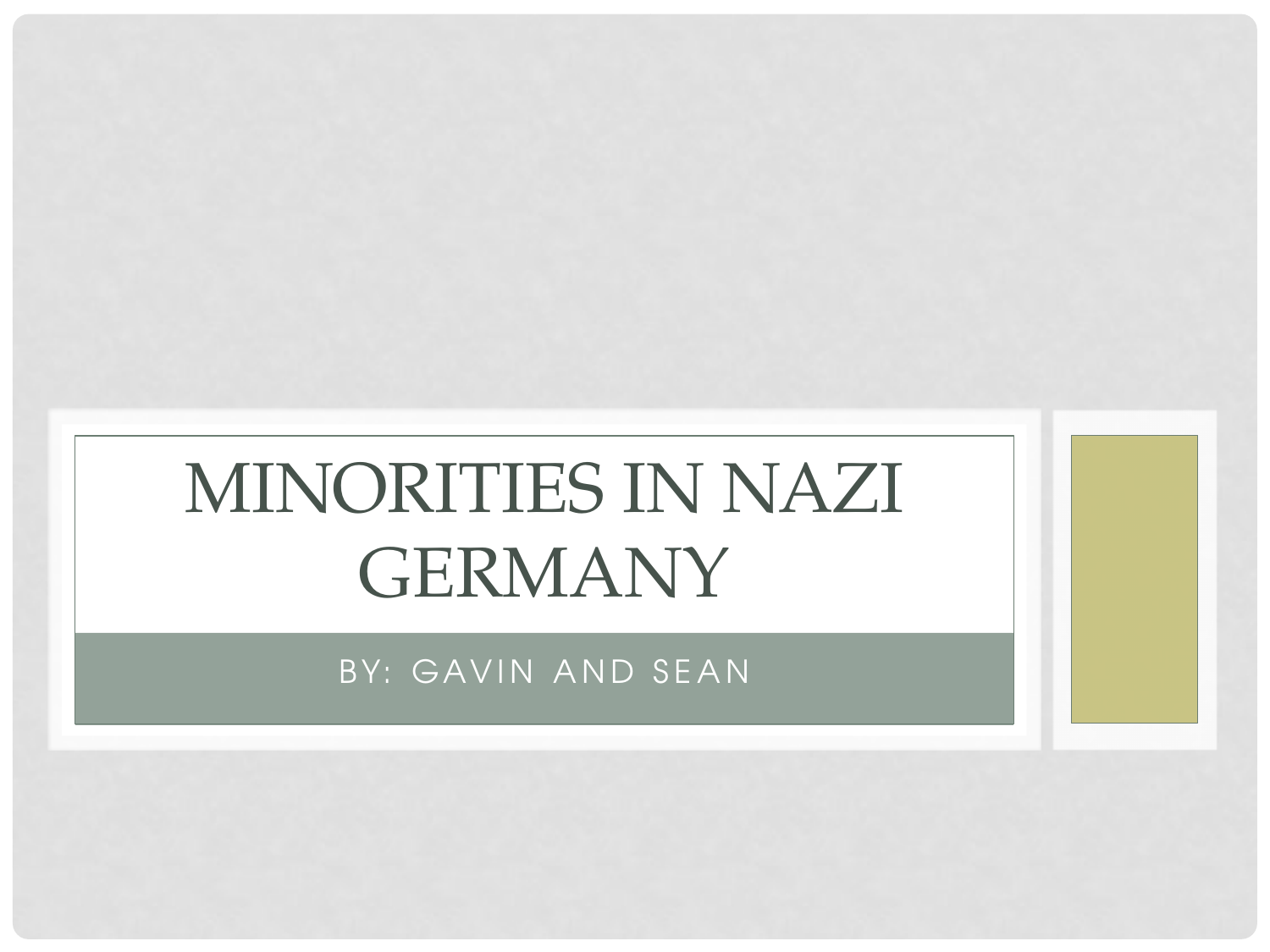

# Minorities in Nazi Germany
By: Gavin and Sean